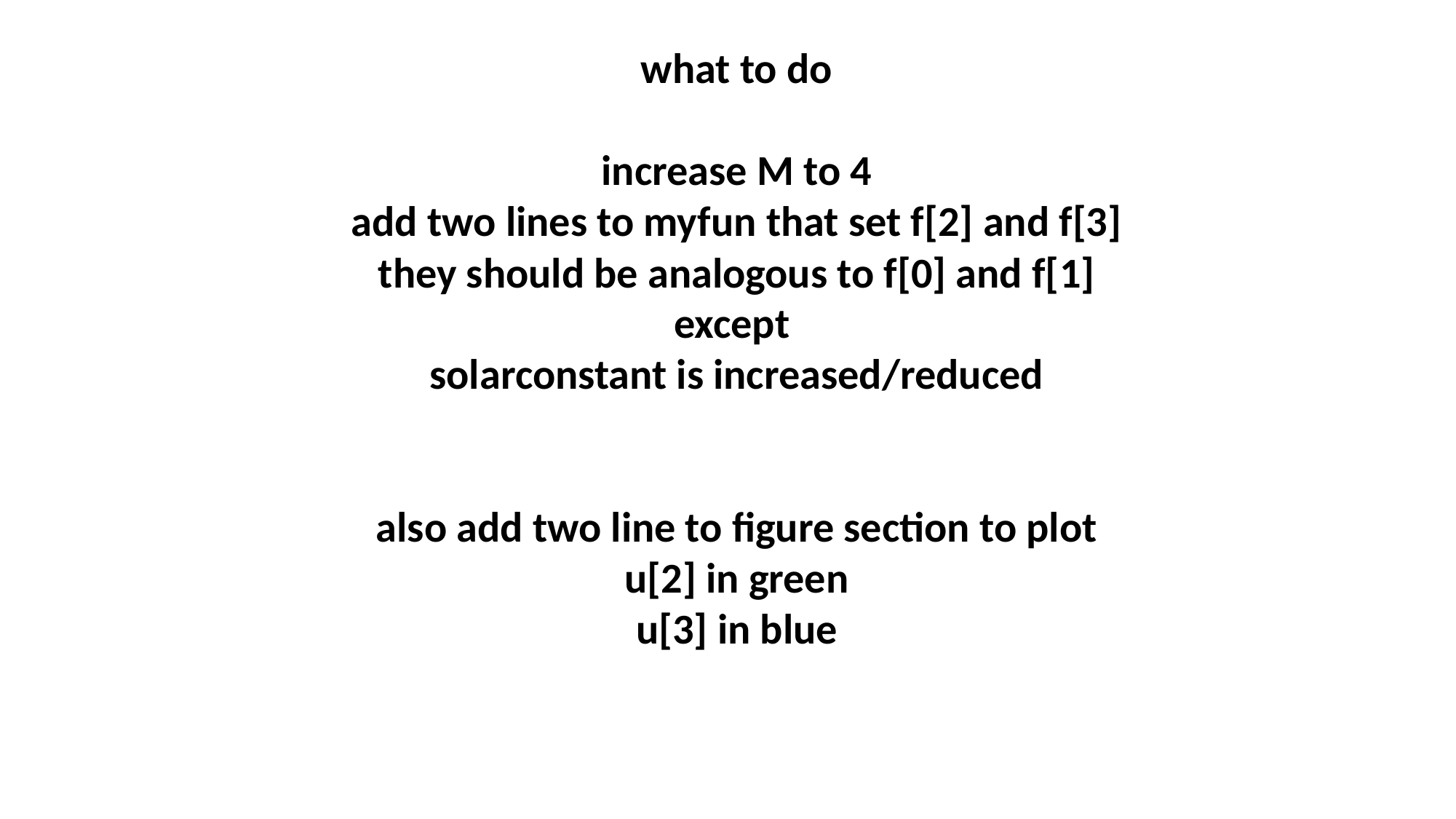

what to do

increase M to 4
add two lines to myfun that set f[2] and f[3]
they should be analogous to f[0] and f[1]
except
solarconstant is increased/reduced

also add two line to figure section to plot
u[2] in green
u[3] in blue